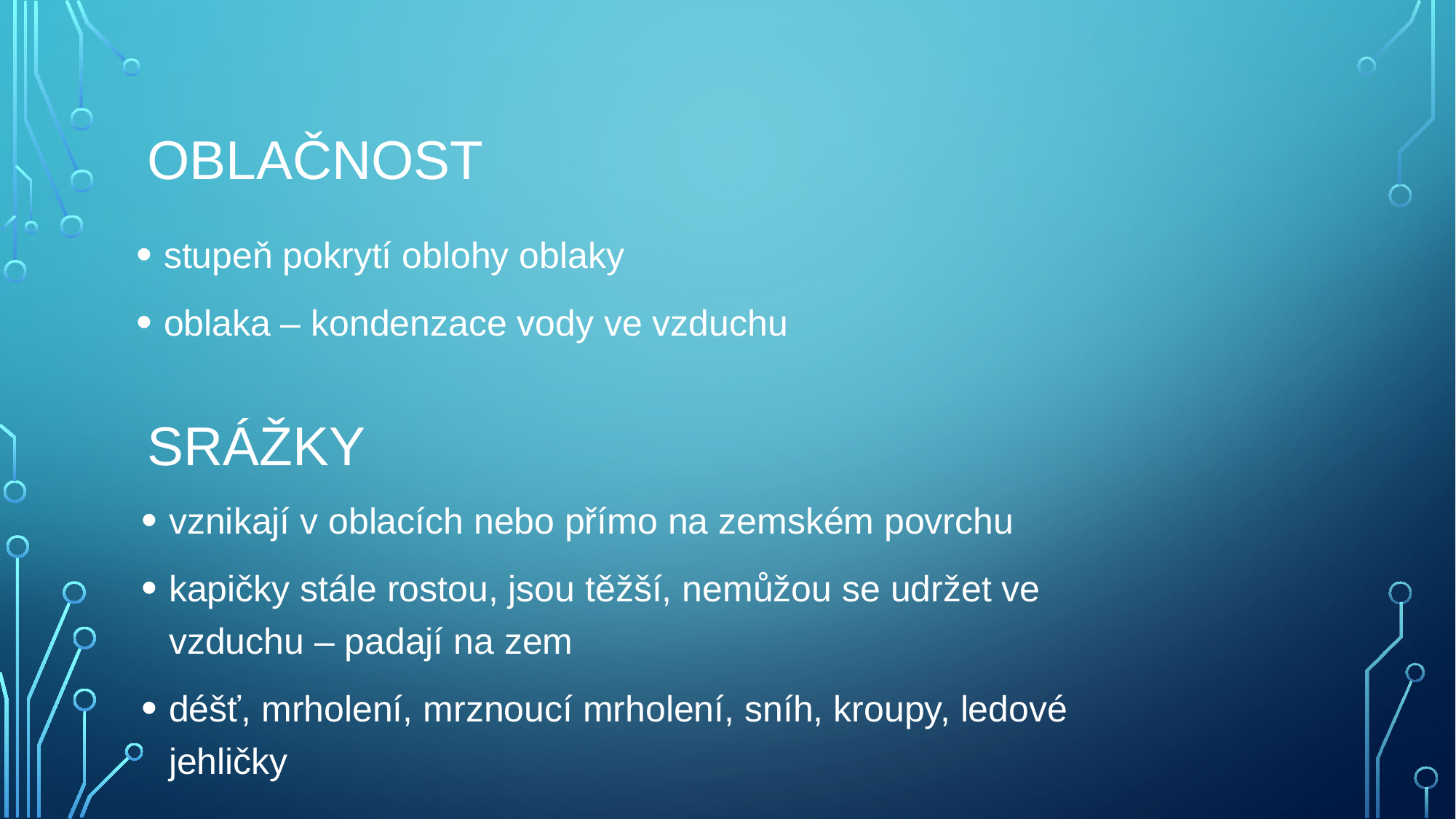

# oblačnost
stupeň pokrytí oblohy oblaky
oblaka – kondenzace vody ve vzduchu
srážky
vznikají v oblacích nebo přímo na zemském povrchu
kapičky stále rostou, jsou těžší, nemůžou se udržet ve vzduchu – padají na zem
déšť, mrholení, mrznoucí mrholení, sníh, kroupy, ledové jehličky